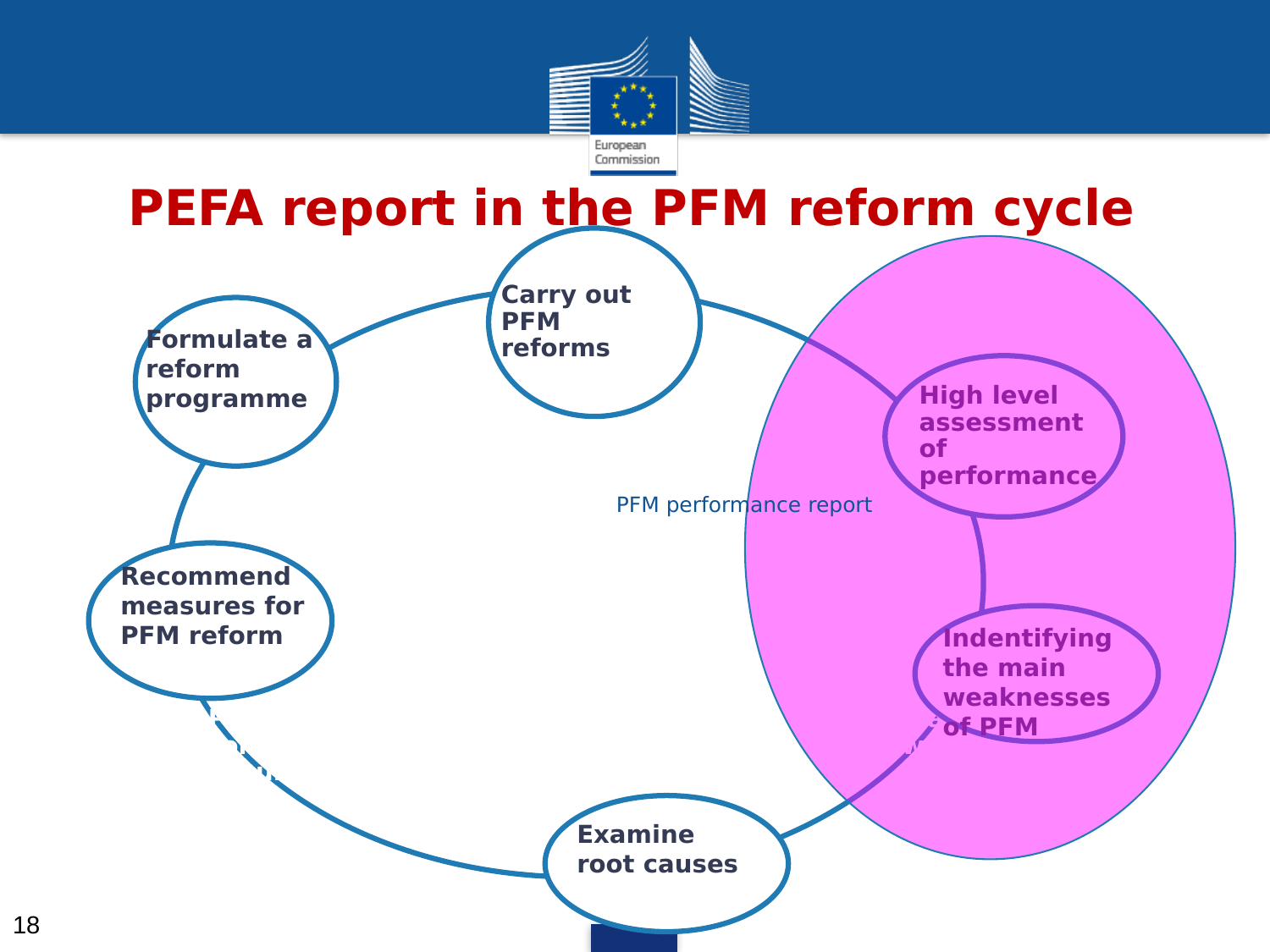

PEFA report in the PFM reform cycle

Carry out PFM reforms

Formulate a reform programme

Recommend measures for PFM reform

High level assessment of performance
PFM performance report

Indentifying the main weaknesses of PFM

Recommend PFM reform measures
Identify main PFM weaknesses

Examine root causes
18